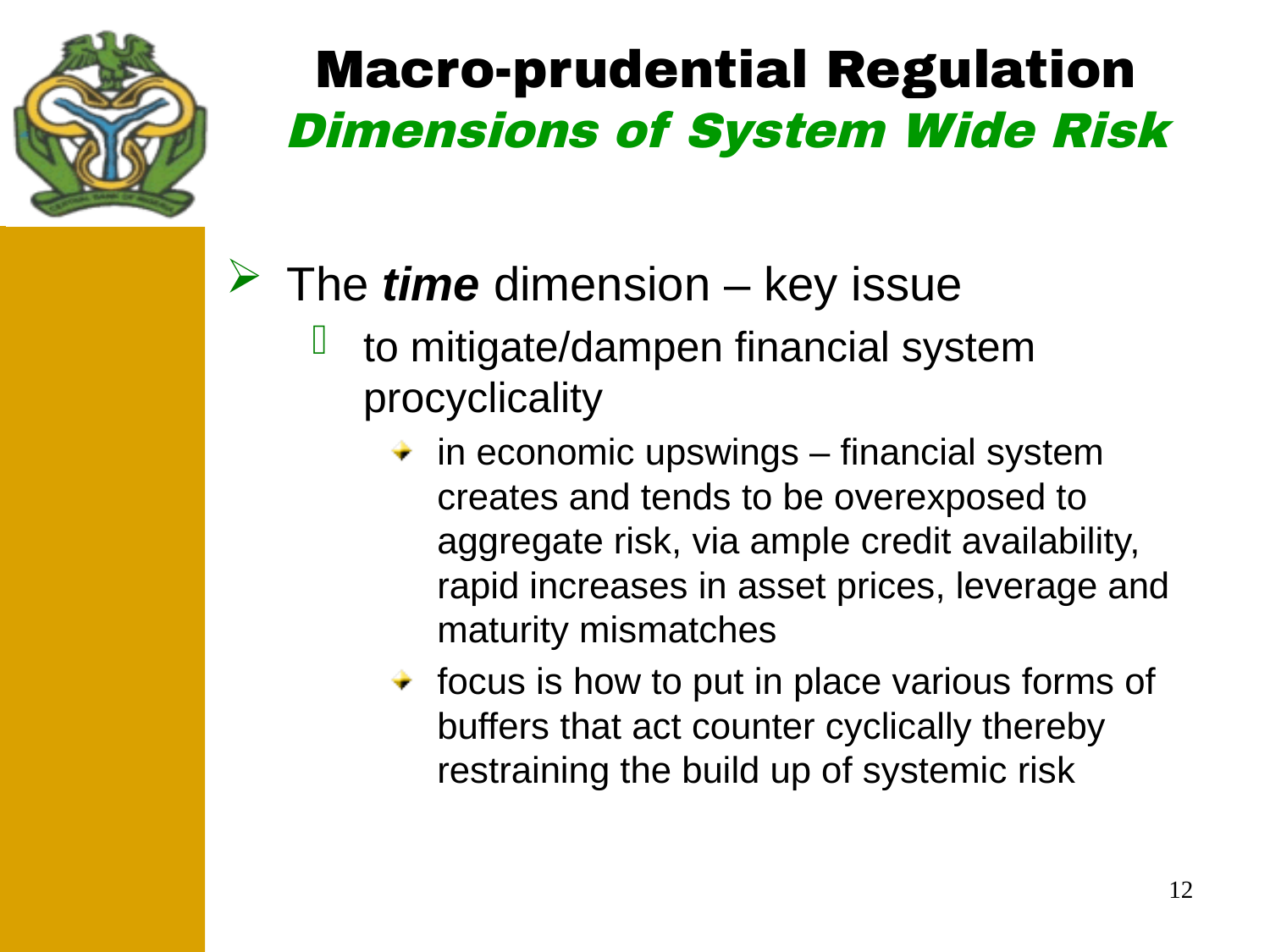

Macro-prudential Regulation
Dimensions of System Wide Risk
#
 After
The time dimension – key issue
to mitigate/dampen financial system procyclicality
in economic upswings – financial system creates and tends to be overexposed to aggregate risk, via ample credit availability, rapid increases in asset prices, leverage and maturity mismatches
focus is how to put in place various forms of buffers that act counter cyclically thereby restraining the build up of systemic risk
12